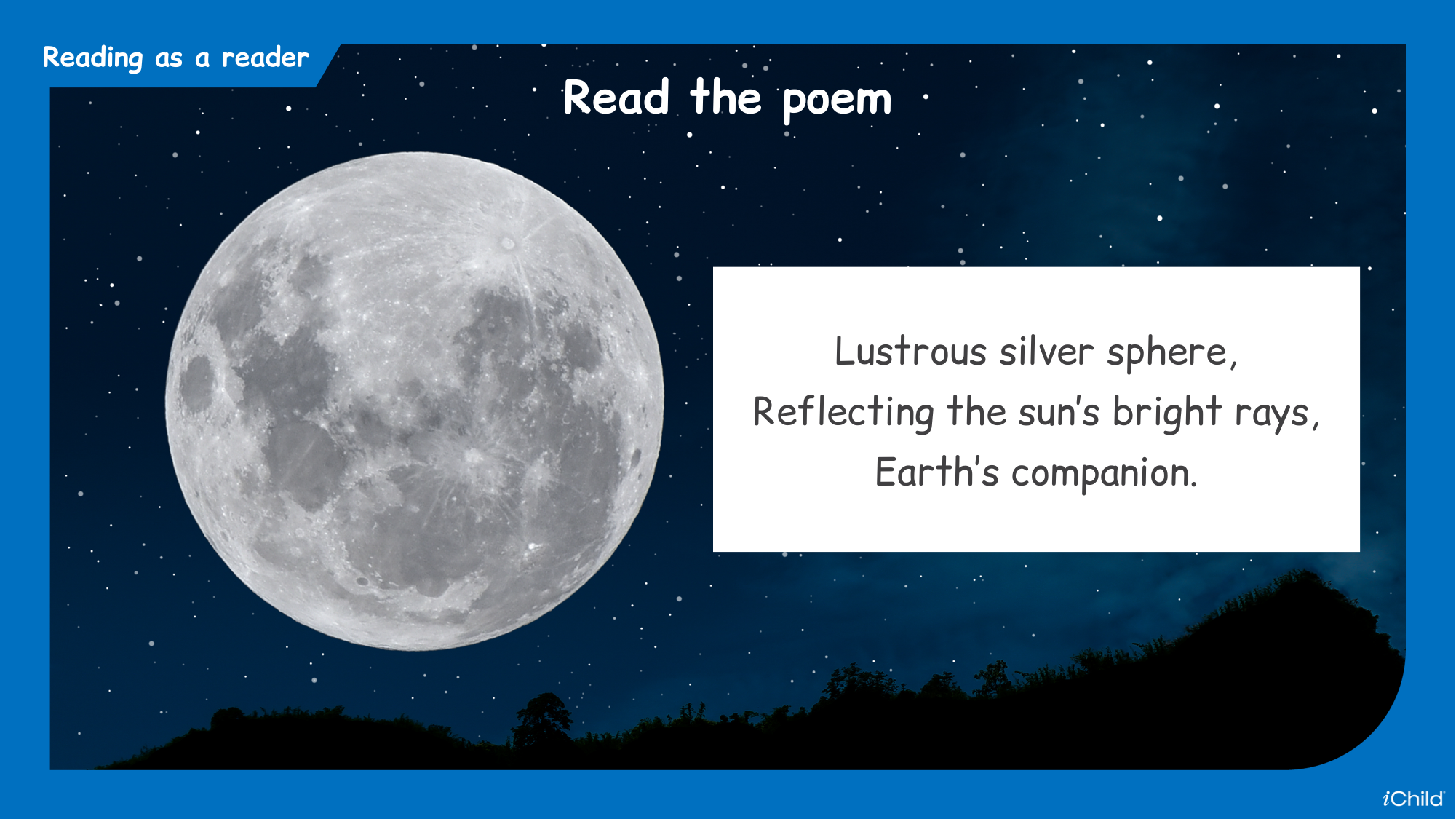

Reading as a reader
Read the poem
Lustrous silver sphere,
Reflecting the sun’s bright rays,
Earth’s companion.